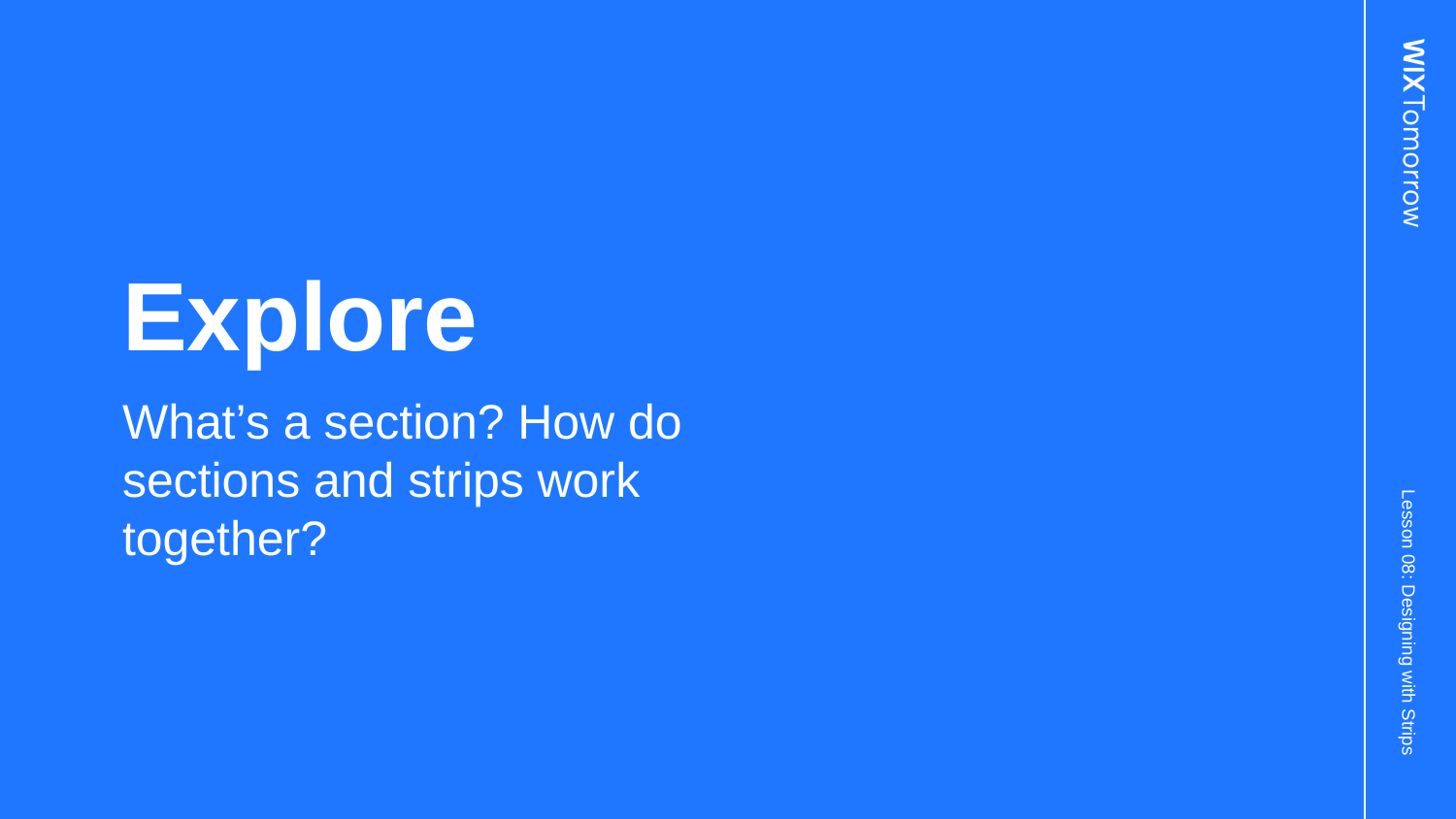

# Explore
What’s a section? How do sections and strips work together?